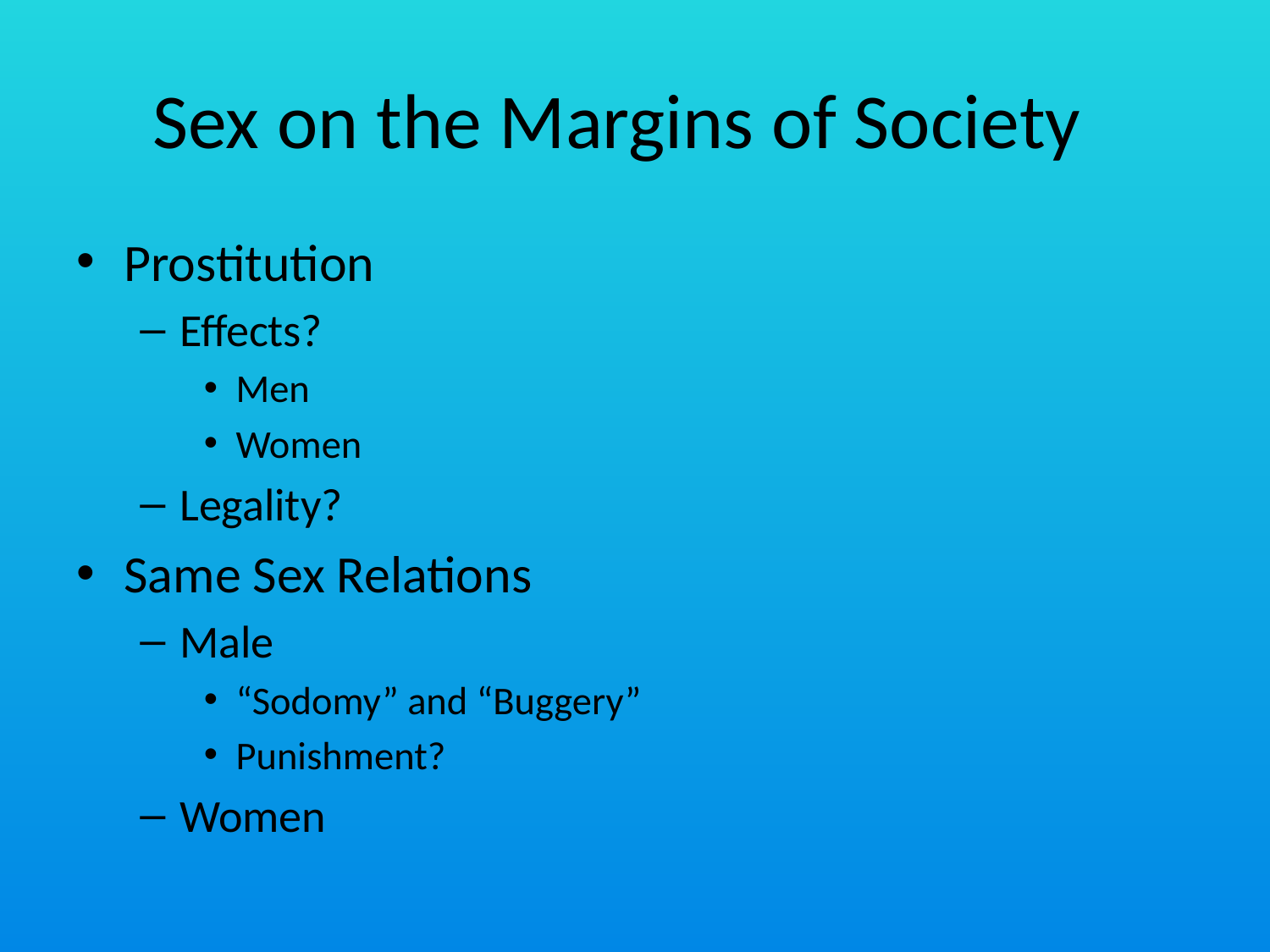

# Sex on the Margins of Society
Prostitution
Effects?
Men
Women
Legality?
Same Sex Relations
Male
“Sodomy” and “Buggery”
Punishment?
Women